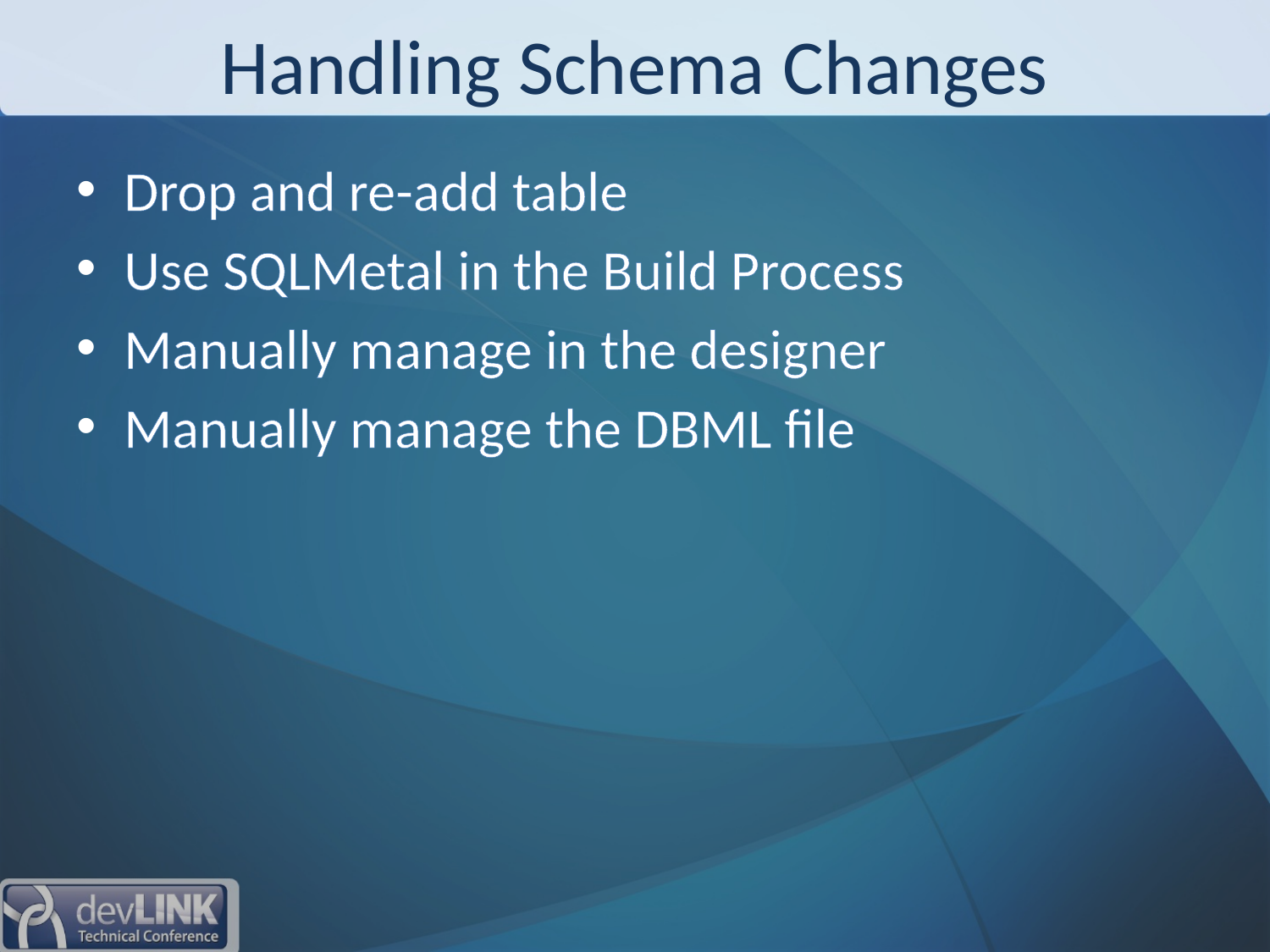

# Handling Schema Changes
Drop and re-add table
Use SQLMetal in the Build Process
Manually manage in the designer
Manually manage the DBML file